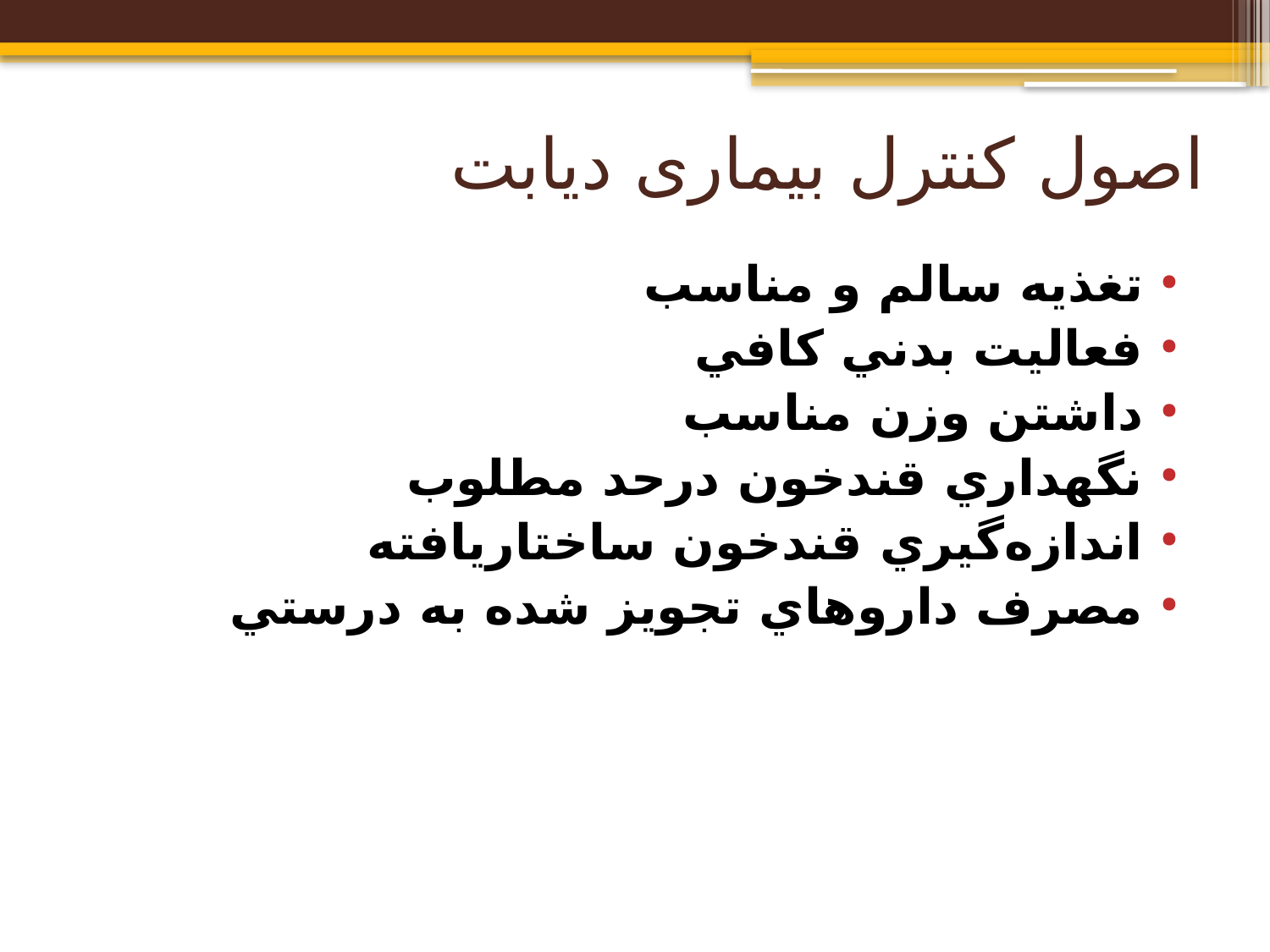

# اصول کنترل بیماری دیابت
تغذيه سالم و مناسب
فعاليت بدني كافي
داشتن وزن مناسب
نگهداري قندخون درحد مطلوب
اندازه‌گيري قندخون ساختاريافته
مصرف داروهاي تجويز شده به درستي